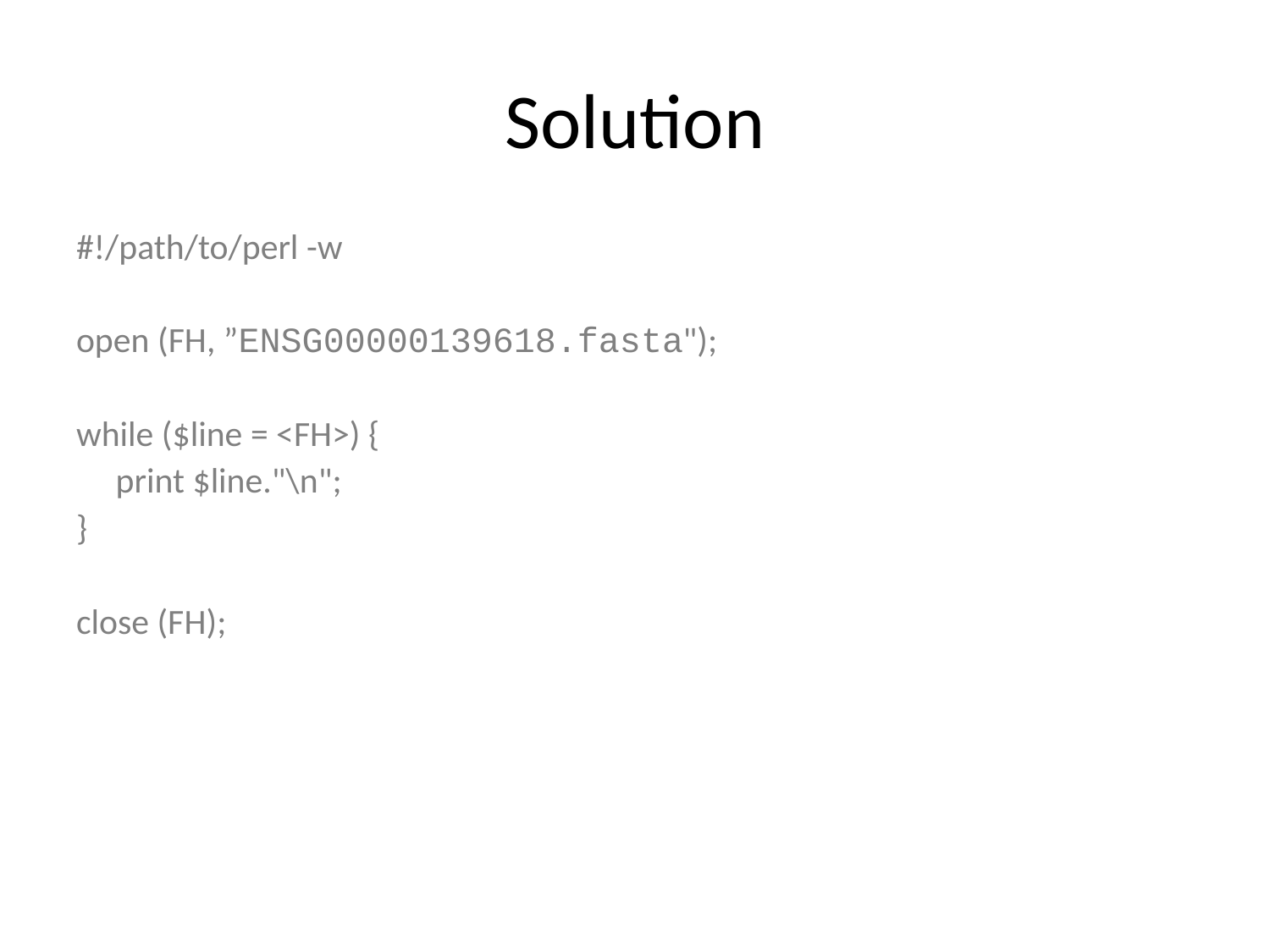

# Solution
#!/path/to/perl -w

open (FH, ”ENSG00000139618.fasta");

while ($line = <FH>) {
	print $line."\n";
}

close (FH);